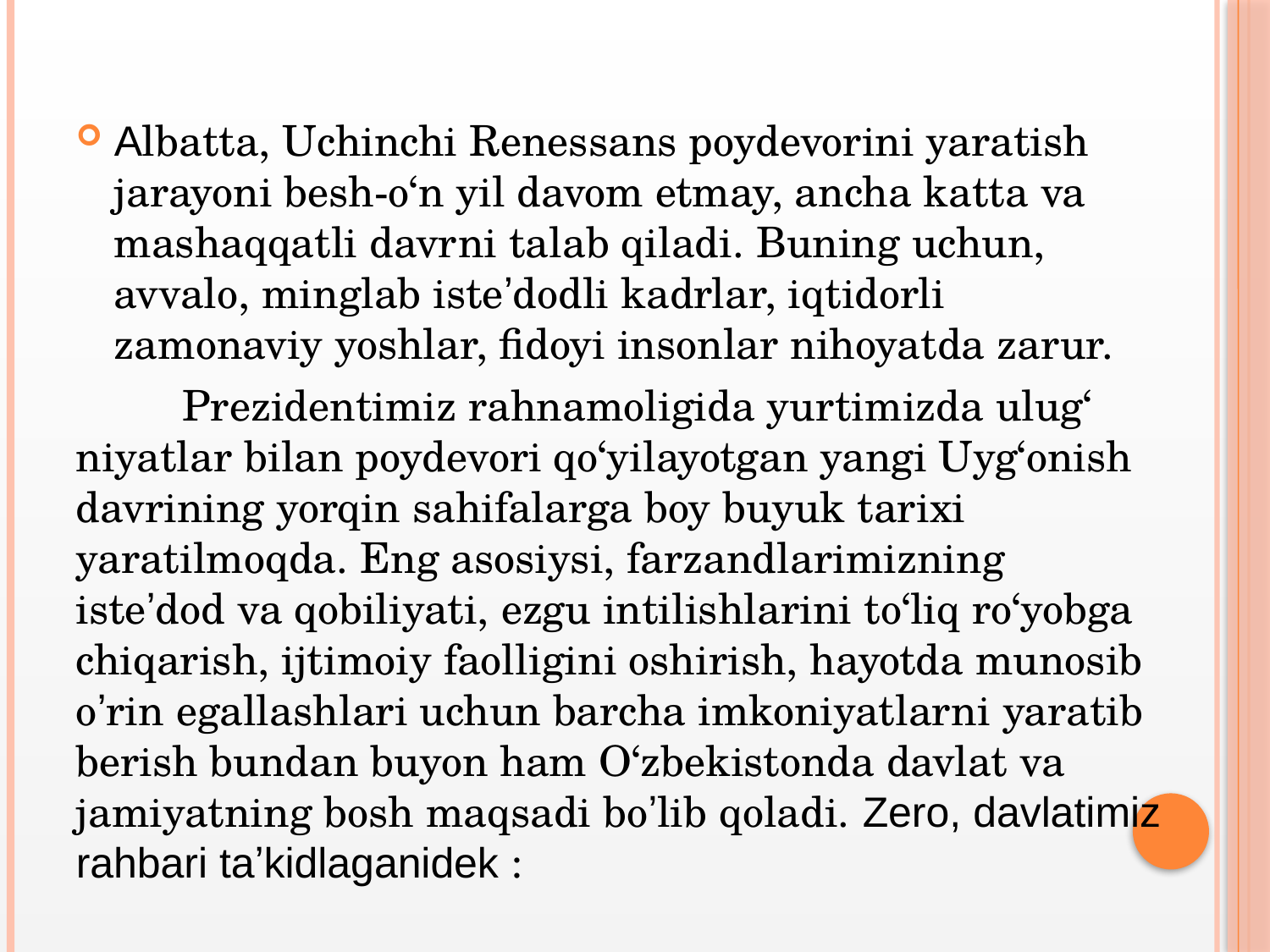

Аlbatta, Uchinchi Renessans poydevorini yaratish jarayoni besh-o‘n yil davom etmay, ancha katta va mashaqqatli davrni talab qiladi. Buning uchun, avvalo, minglab isteʼdodli kadrlar, iqtidorli zamonaviy yoshlar, fidoyi insonlar nihoyatda zarur.
         Prezidentimiz rahnamoligida yurtimizda ulug‘ niyatlar bilan poydevori qo‘yilayotgan yangi Uyg‘onish davrining yorqin sahifalarga boy buyuk tarixi yaratilmoqda. Eng asosiysi, farzandlarimizning isteʼdod va qobiliyati, ezgu intilishlarini to‘liq ro‘yobga chiqarish, ijtimoiy faolligini oshirish, hayotda munosib oʼrin egallashlari uchun barcha imkoniyatlarni yaratib berish bundan buyon ham O‘zbekistonda davlat va jamiyatning bosh maqsadi boʼlib qoladi. Zero, davlatimiz rahbari taʼkidlaganidek :